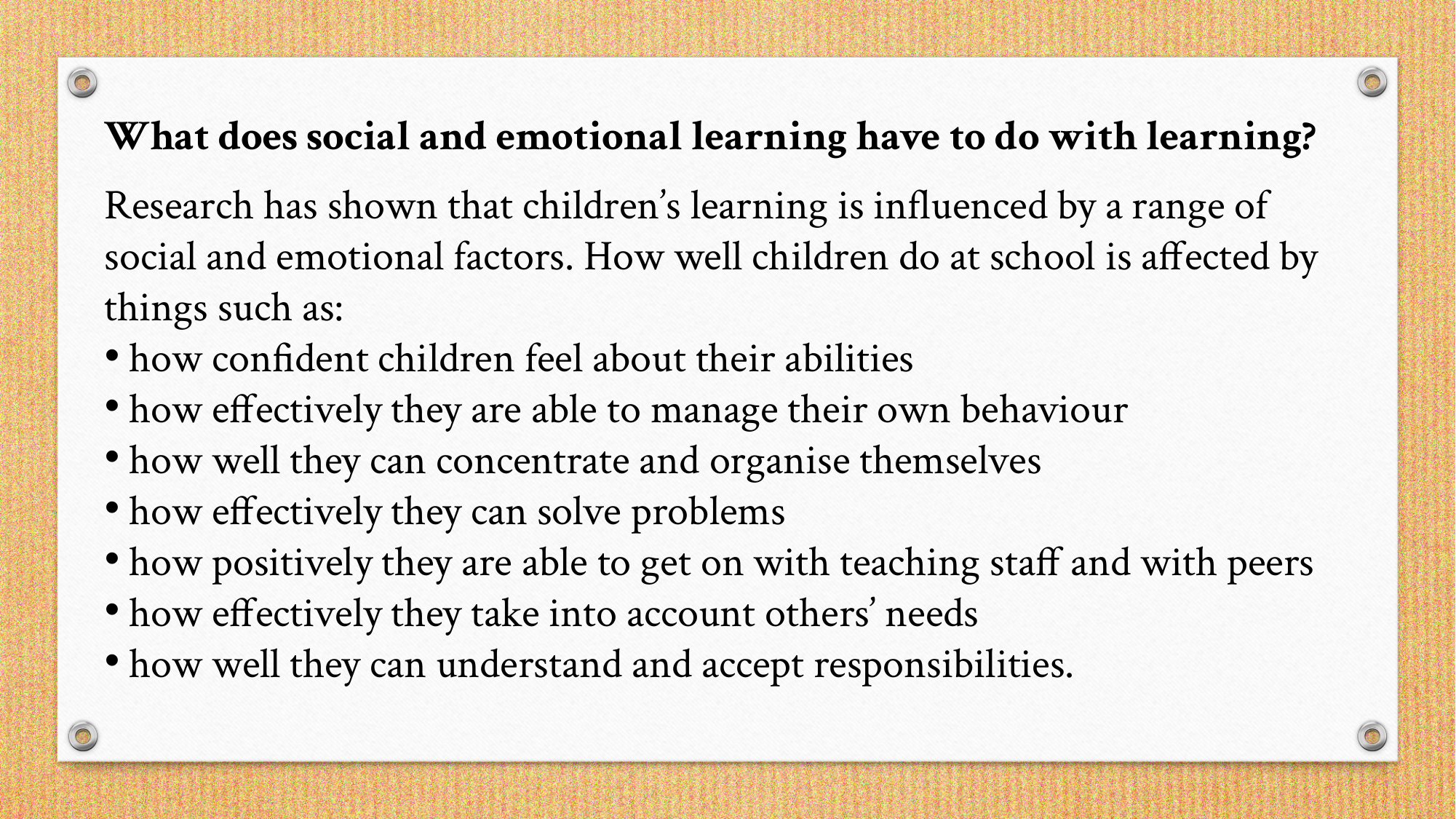

What does social and emotional learning have to do with learning?

Research has shown that children’s learning is influenced by a range of social and emotional factors. How well children do at school is affected by things such as:
 how confident children feel about their abilities
 how effectively they are able to manage their own behaviour
 how well they can concentrate and organise themselves
 how effectively they can solve problems
 how positively they are able to get on with teaching staff and with peers
 how effectively they take into account others’ needs
 how well they can understand and accept responsibilities.